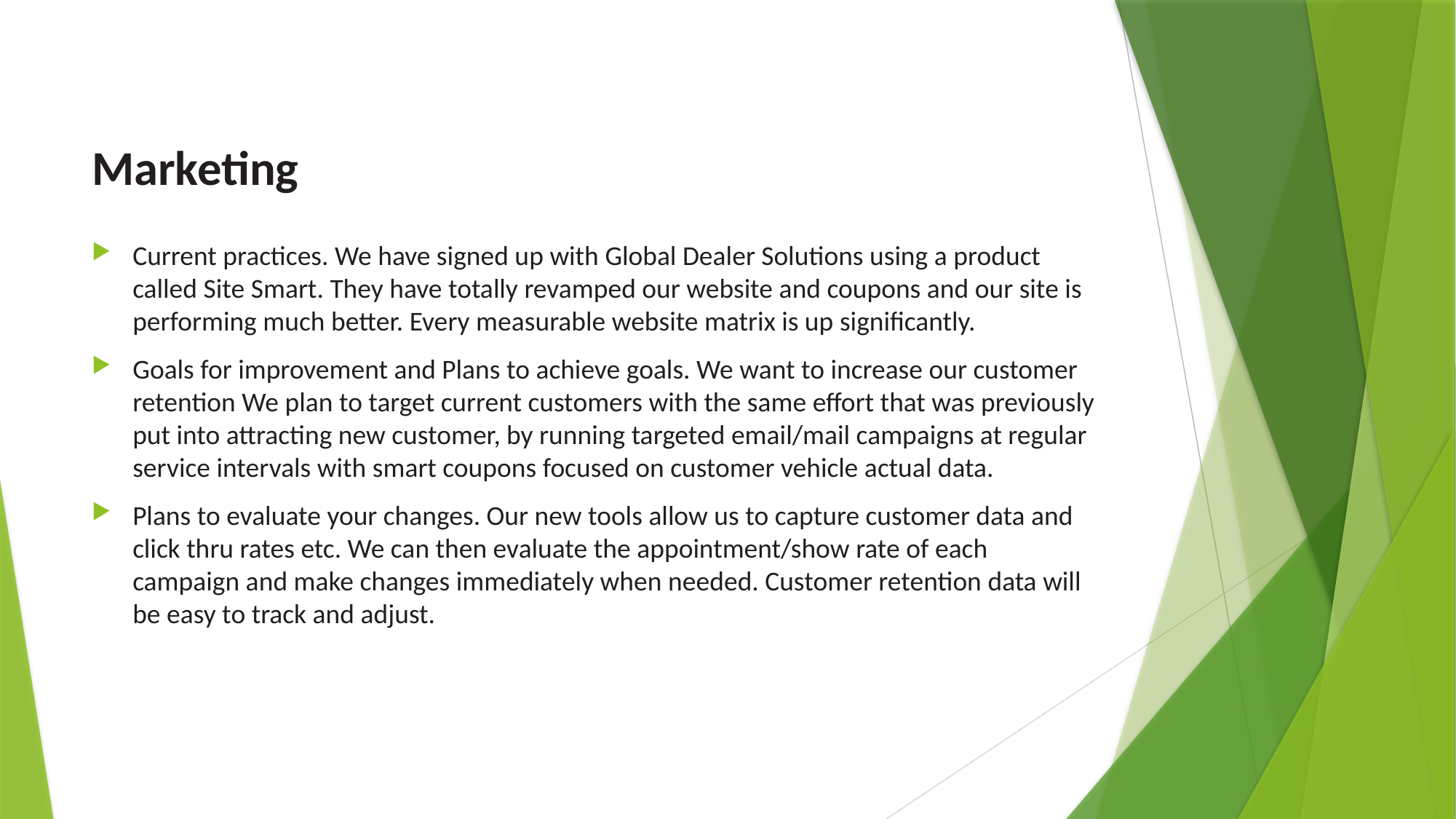

# Marketing

Current practices. We have signed up with Global Dealer Solutions using a product called Site Smart. They have totally revamped our website and coupons and our site is performing much better. Every measurable website matrix is up significantly.
Goals for improvement and Plans to achieve goals. We want to increase our customer retention We plan to target current customers with the same effort that was previously put into attracting new customer, by running targeted email/mail campaigns at regular service intervals with smart coupons focused on customer vehicle actual data.
Plans to evaluate your changes. Our new tools allow us to capture customer data and click thru rates etc. We can then evaluate the appointment/show rate of each campaign and make changes immediately when needed. Customer retention data will be easy to track and adjust.